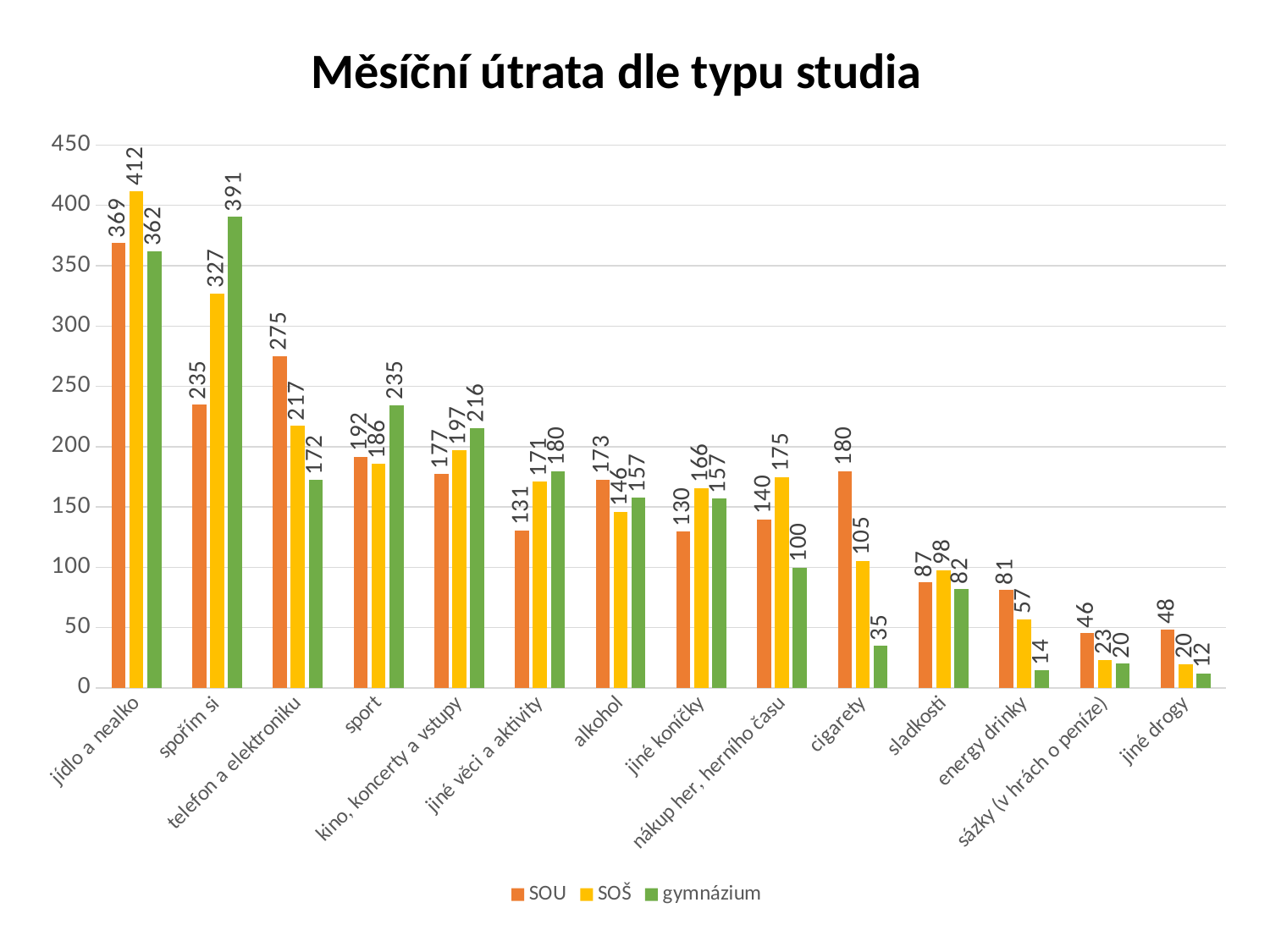

Měsíční útrata dle typu studia

### Chart

| Category | SOU | SOŠ | gymnázium |
|---|---|---|---|
| jídlo a nealko | 368.6805442559426 | 411.5858278771703 | 361.9348400555016 |
| spořím si | 234.7084877852386 | 327.0182717036684 | 390.52821826623494 |
| telefon a elektroniku | 274.8323282176464 | 217.36657783902538 | 172.40853458569396 |
| sport | 191.75304415639343 | 185.64241732472402 | 234.5975906925827 |
| kino, koncerty a vstupy | 177.25380688892886 | 196.82752947585607 | 215.54323819129644 |
| jiné věci a aktivity | 130.74726366441763 | 170.8171465560822 | 179.80611459416838 |
| alkohol | 172.64135855253915 | 146.1650857156155 | 157.4678800659583 |
| jiné koníčky | 129.5465366836237 | 165.79349801841522 | 157.01770343490833 |
| nákup her, herního času | 139.71266669224067 | 174.67652682238142 | 99.87749231469944 |
| cigarety | 179.7519618174271 | 105.23542146255113 | 34.75067945077039 |
| sladkosti | 87.31385671872496 | 97.59646421923836 | 82.0746615227323 |
| energy drinky | 81.19145082648278 | 57.04766792370032 | 14.422811933400935 |
| sázky (v hrách o peníze) | 45.54902211040173 | 23.381852317321783 | 20.28172883162634 |
| jiné drogy | 48.48385410247225 | 19.77349603755014 | 12.111904447130852 |